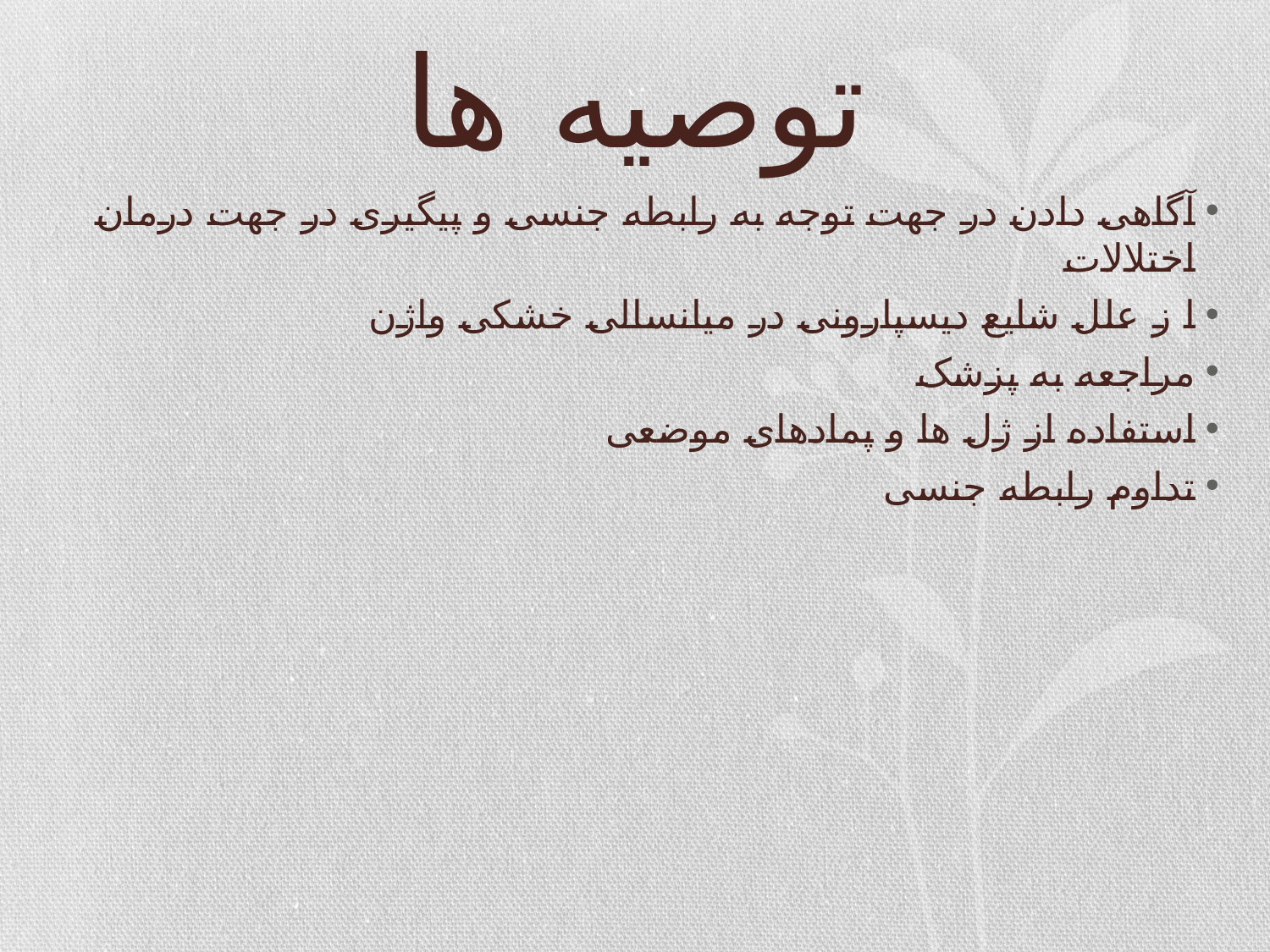

# توصیه ها
آگاهی دادن در جهت توجه به رابطه جنسی و پیگیری در جهت درمان اختلالات
ا ز علل شایع دیسپارونی در میانسالی خشکی واژن
مراجعه به پزشک
استفاده از ژل ها و پمادهای موضعی
تداوم رابطه جنسی